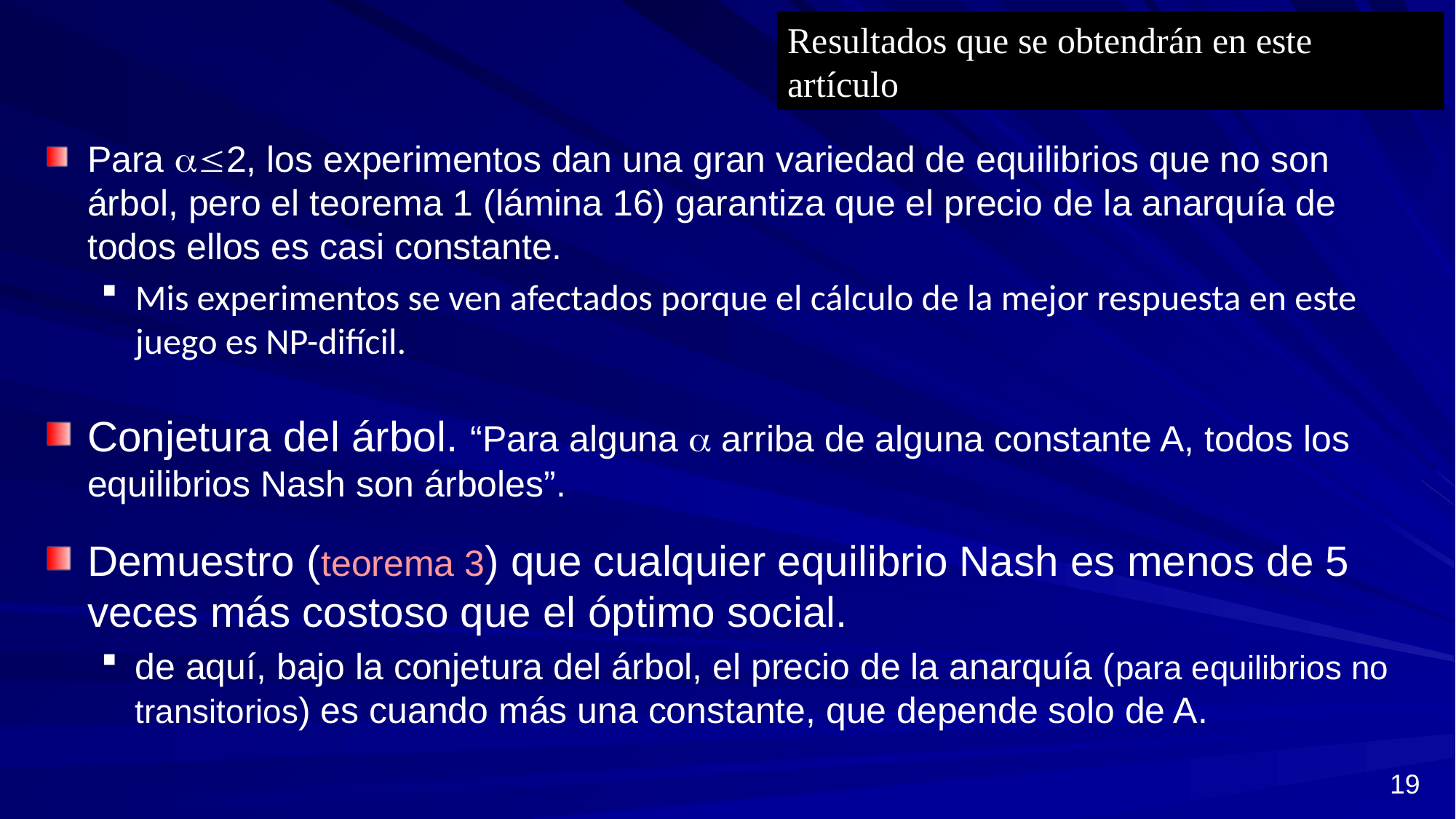

Resultados que se obtendrán en este artículo
Para α≤2, los experimentos dan una gran variedad de equilibrios que no son árbol, pero el teorema 1 (lámina 16) garantiza que el precio de la anarquía de todos ellos es casi constante.
Mis experimentos se ven afectados porque el cálculo de la mejor respuesta en este juego es NP-difícil.

Conjetura del árbol. “Para alguna α arriba de alguna constante A, todos los equilibrios Nash son árboles”.

Demuestro (teorema 3) que cualquier equilibrio Nash es menos de 5 veces más costoso que el óptimo social.
de aquí, bajo la conjetura del árbol, el precio de la anarquía (para equilibrios no transitorios) es cuando más una constante, que depende solo de A.
19